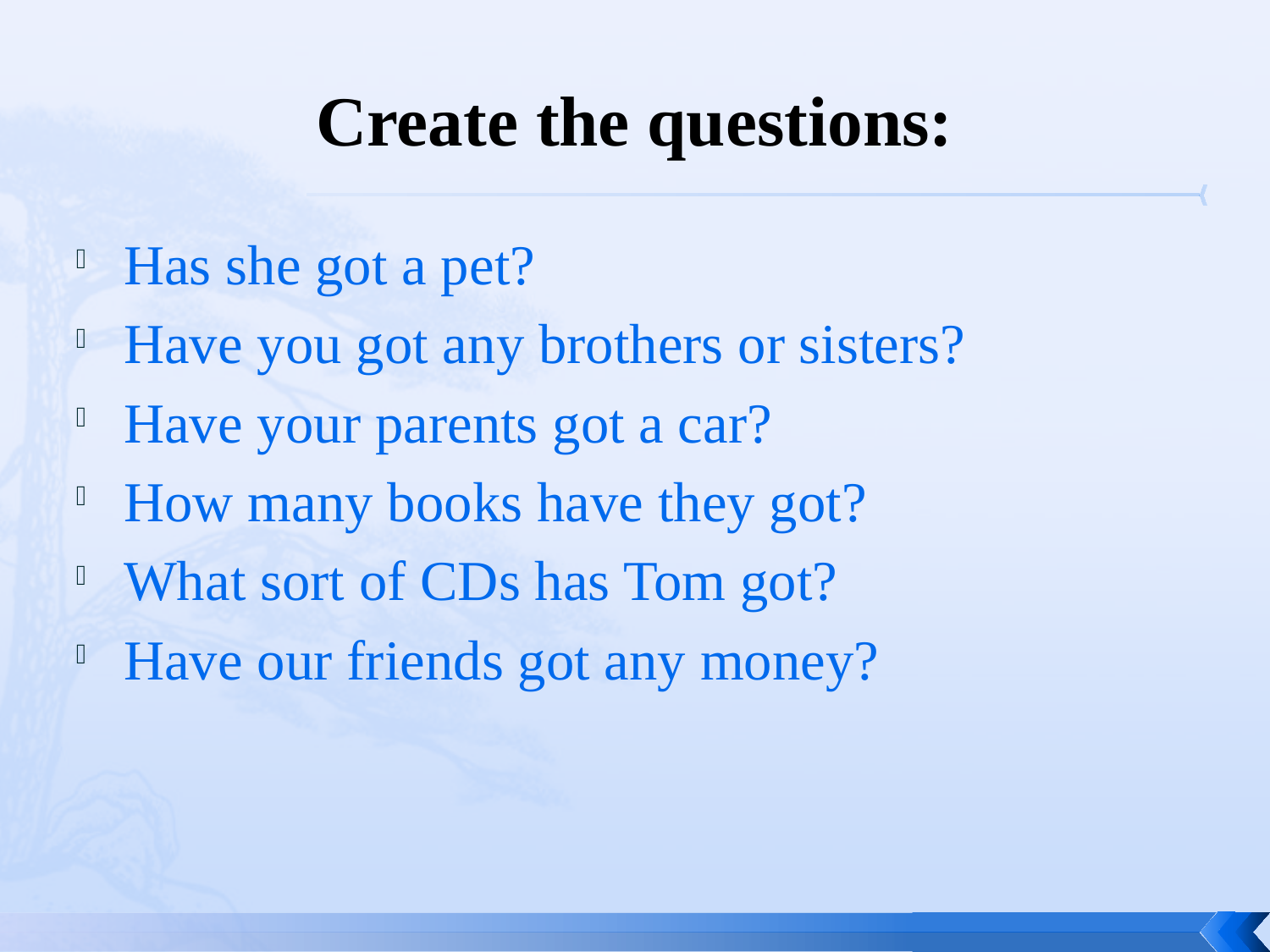

# Create the questions:
Has she got a pet?
Have you got any brothers or sisters?
Have your parents got a car?
How many books have they got?
What sort of CDs has Tom got?
Have our friends got any money?